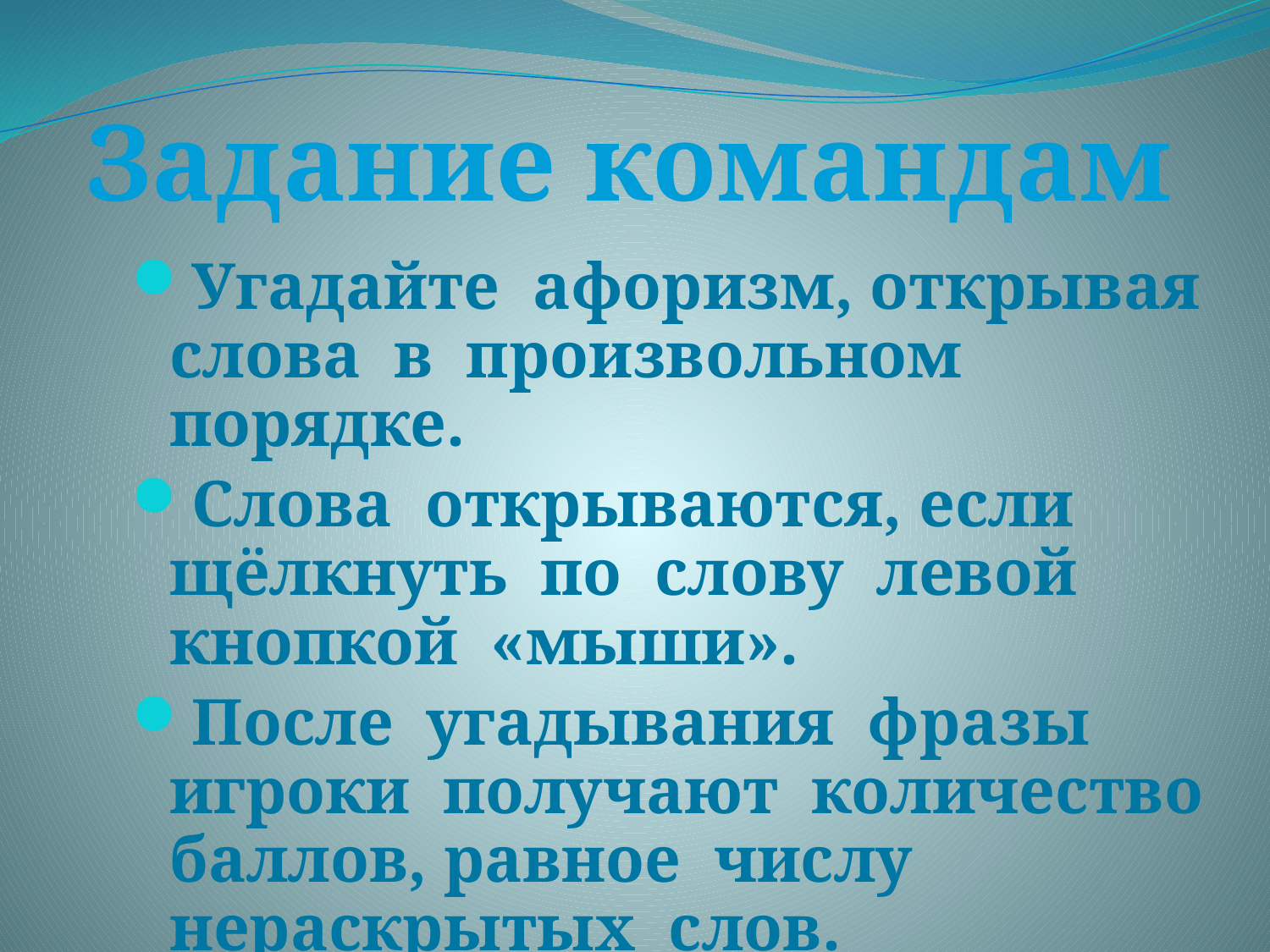

Задание командам
Угадайте  афоризм, открывая слова  в  произвольном  порядке.
Слова  открываются, если щёлкнуть  по  слову  левой кнопкой  «мыши».
После  угадывания  фразы игроки  получают  количество баллов, равное  числу нераскрытых  слов.